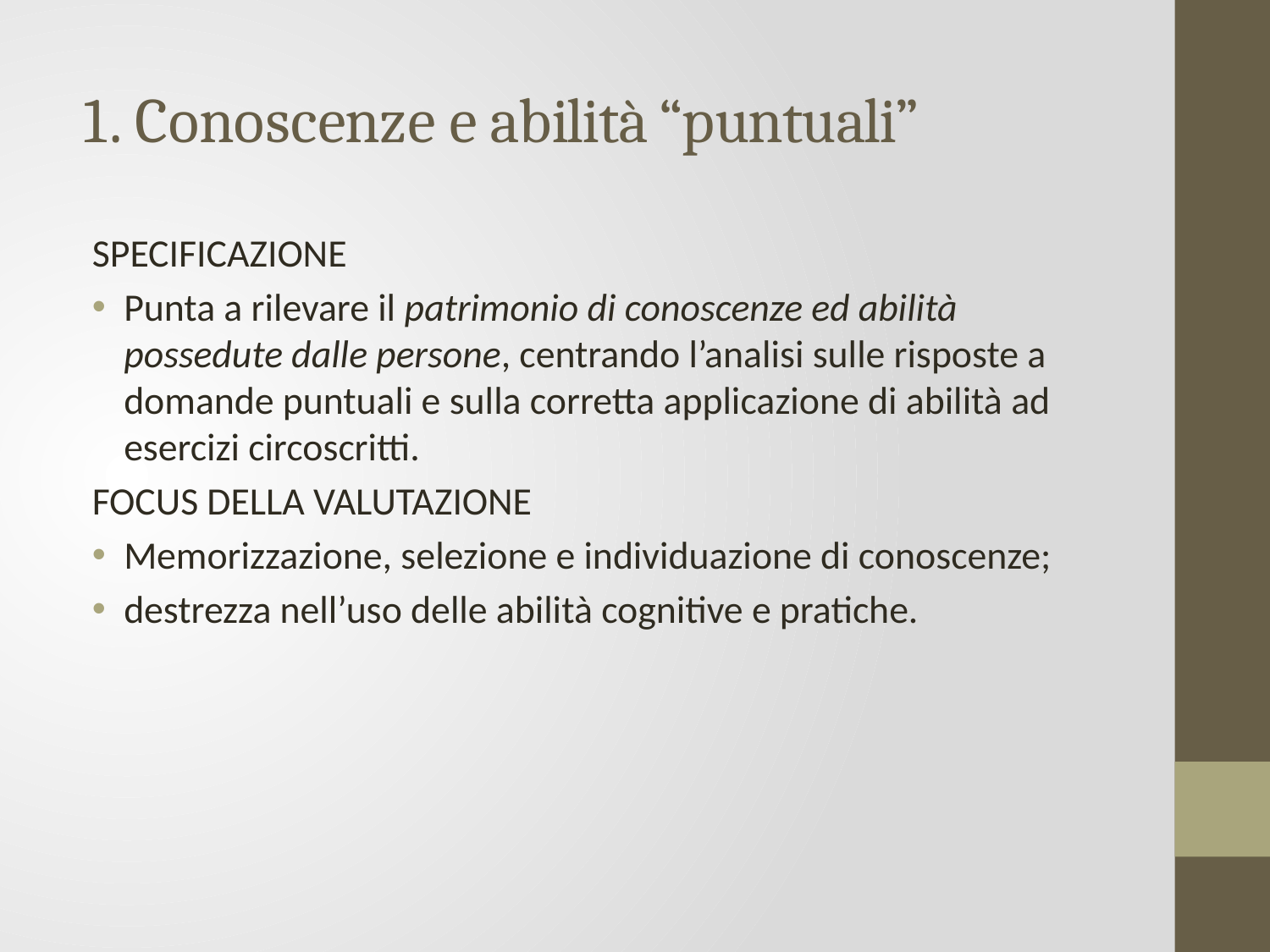

# 1. Conoscenze e abilità “puntuali”
SPECIFICAZIONE
Punta a rilevare il patrimonio di conoscenze ed abilità possedute dalle persone, centrando l’analisi sulle risposte a domande puntuali e sulla corretta applicazione di abilità ad esercizi circoscritti.
FOCUS DELLA VALUTAZIONE
Memorizzazione, selezione e individuazione di conoscenze;
destrezza nell’uso delle abilità cognitive e pratiche.